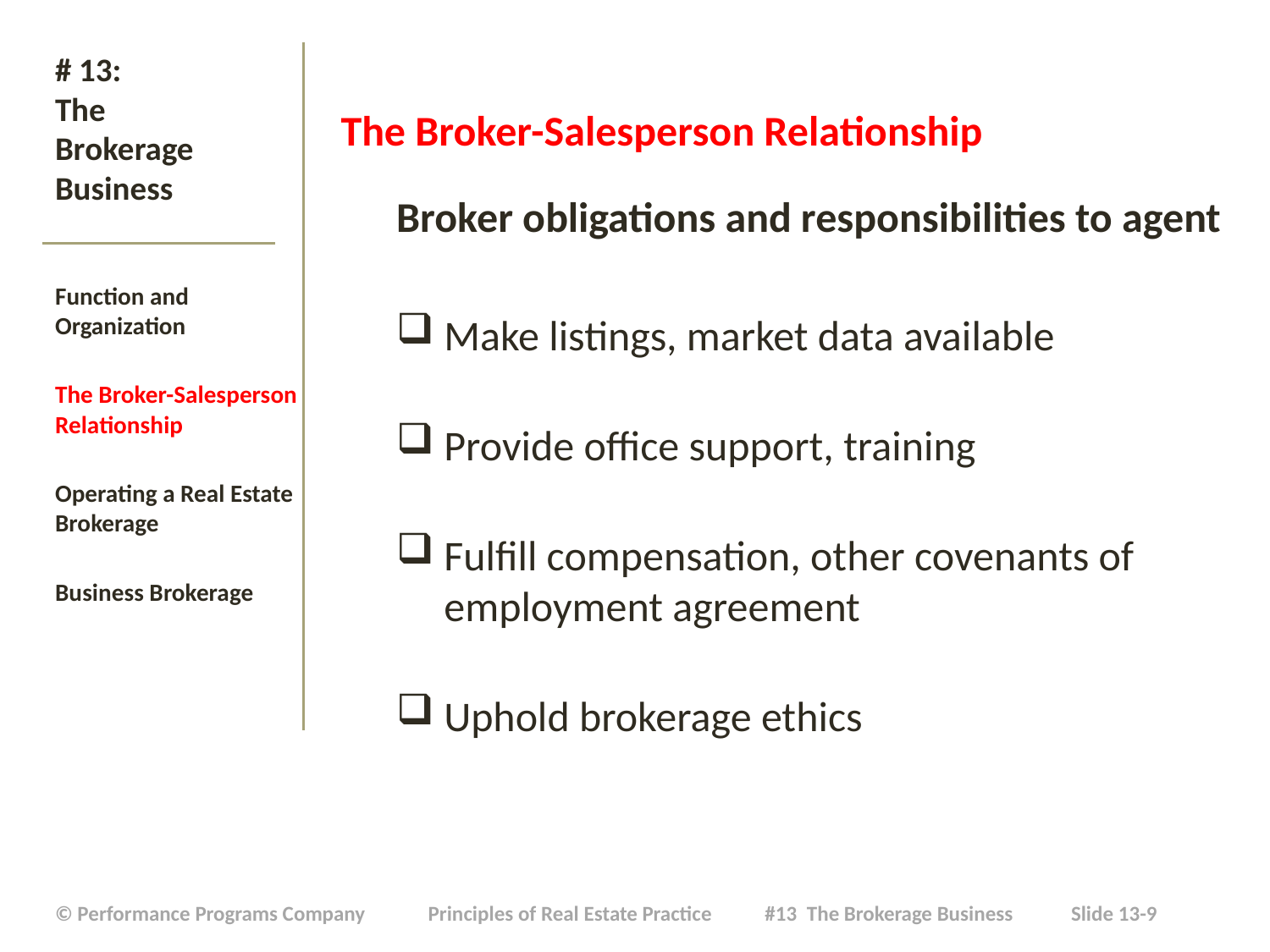

The Broker-Salesperson Relationship

Broker obligations and responsibilities to agent

Make listings, market data available
Provide office support, training
Fulfill compensation, other covenants of employment agreement
Uphold brokerage ethics

# # 13: The Brokerage Business

Function and Organization

The Broker-Salesperson Relationship

Operating a Real Estate Brokerage

Business Brokerage

| © Performance Programs Company Principles of Real Estate Practice #13 The Brokerage Business Slide 13-9 |
| --- |